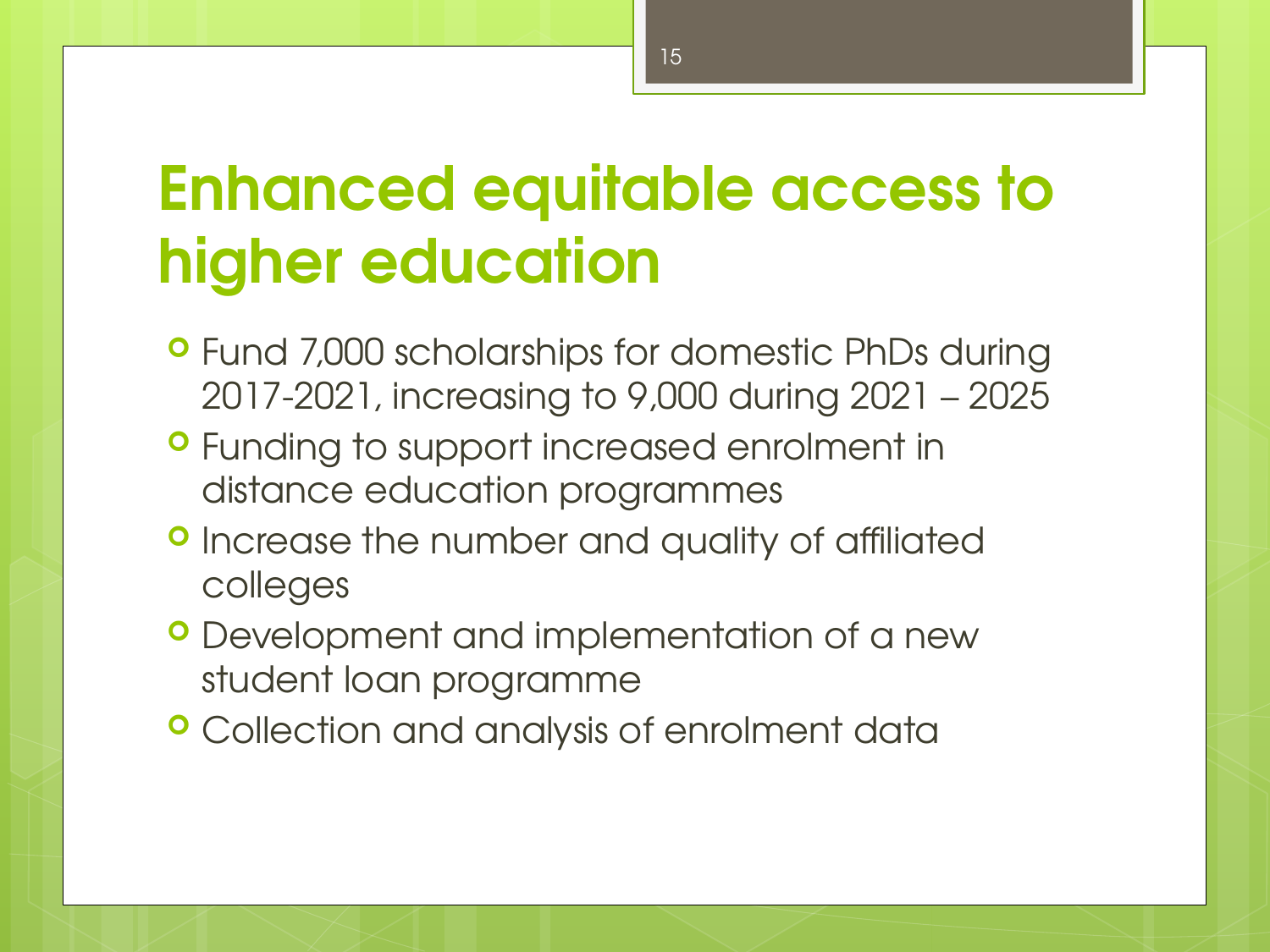

15
# Enhanced equitable access to higher education
Fund 7,000 scholarships for domestic PhDs during 2017-2021, increasing to 9,000 during 2021 – 2025
Funding to support increased enrolment in distance education programmes
Increase the number and quality of affiliated colleges
Development and implementation of a new student loan programme
Collection and analysis of enrolment data